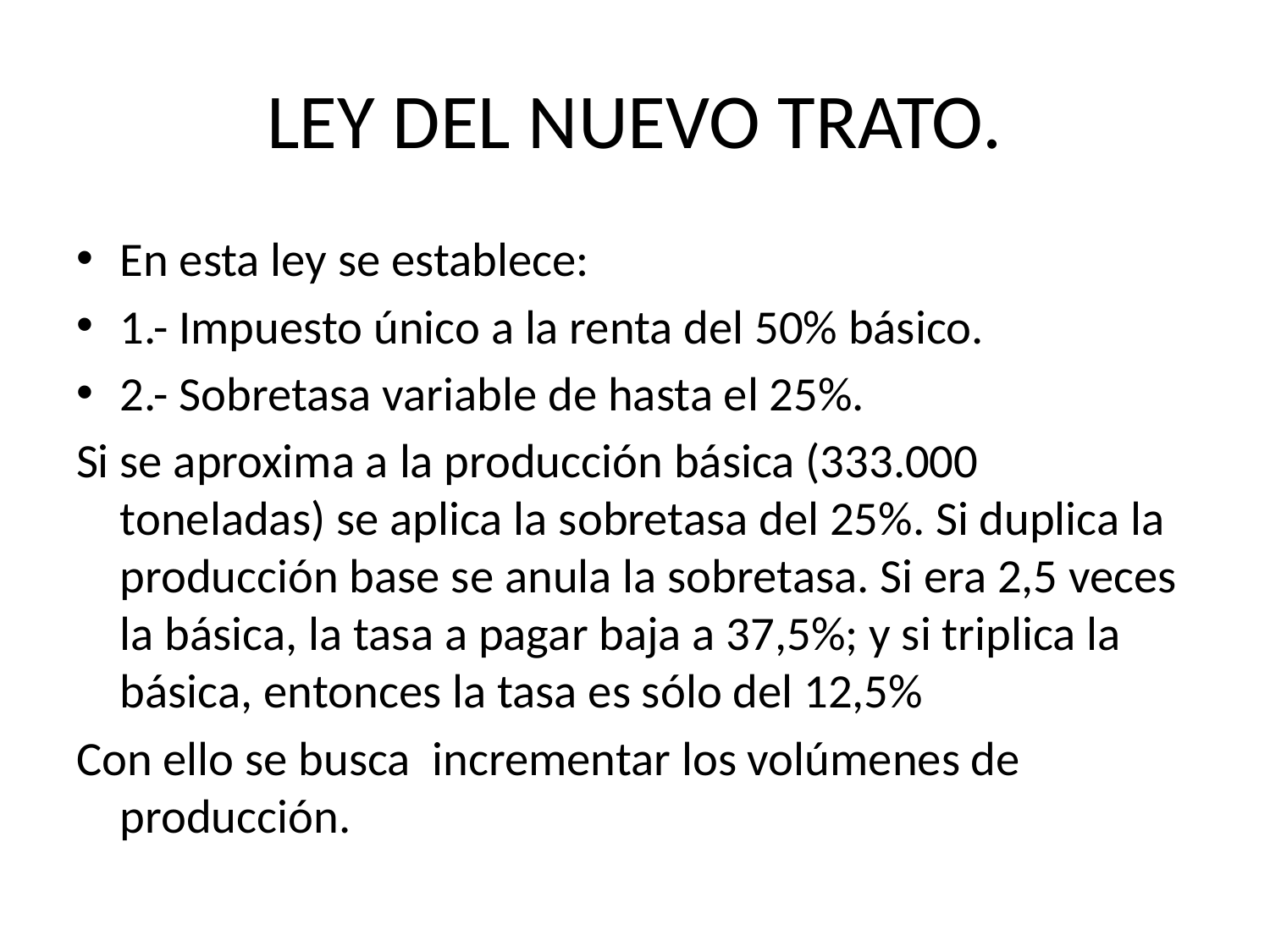

# LEY DEL NUEVO TRATO.
En esta ley se establece:
1.- Impuesto único a la renta del 50% básico.
2.- Sobretasa variable de hasta el 25%.
Si se aproxima a la producción básica (333.000 toneladas) se aplica la sobretasa del 25%. Si duplica la producción base se anula la sobretasa. Si era 2,5 veces la básica, la tasa a pagar baja a 37,5%; y si triplica la básica, entonces la tasa es sólo del 12,5%
Con ello se busca  incrementar los volúmenes de producción.